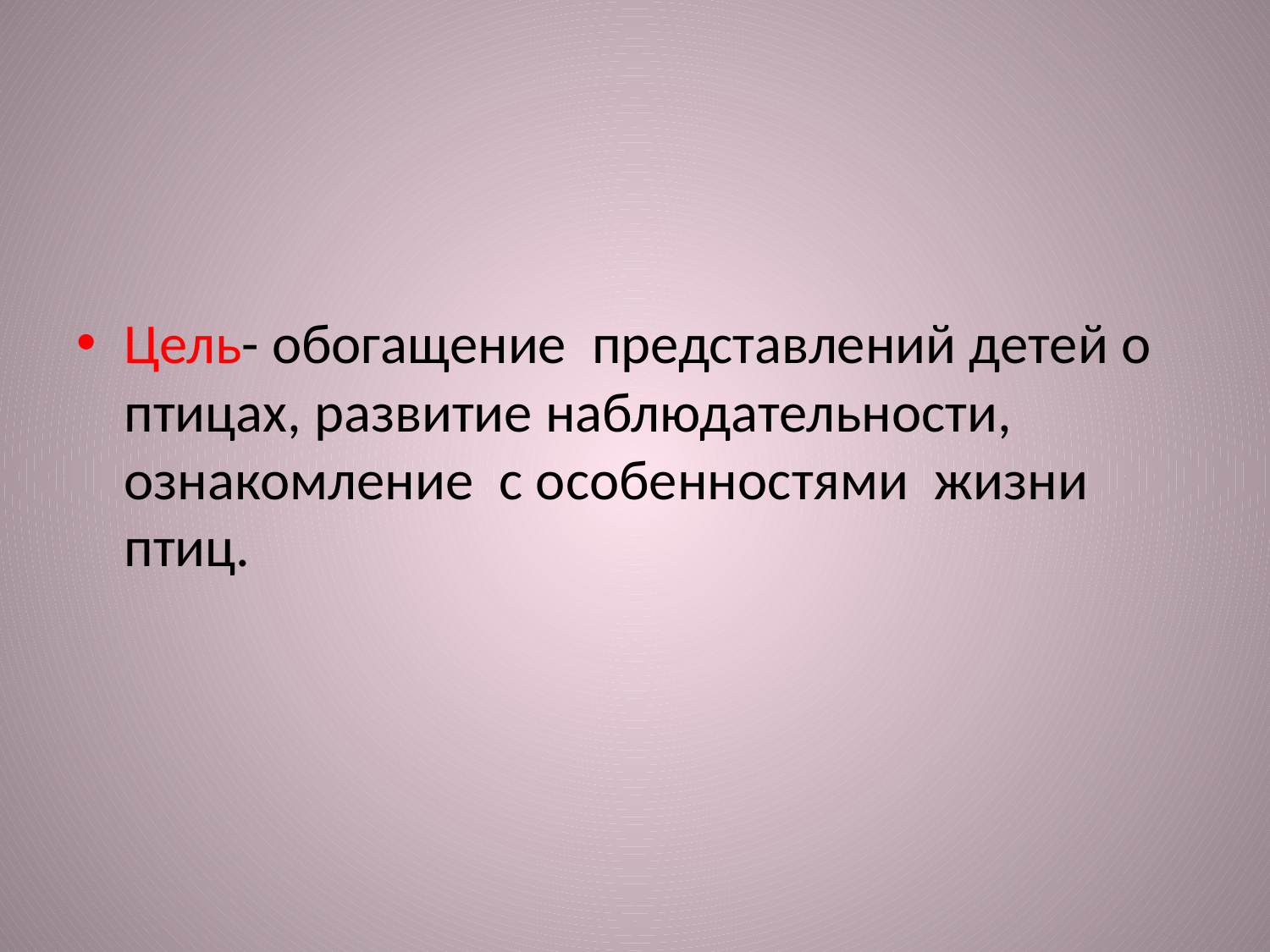

Цель- обогащение  представлений детей о птицах, развитие наблюдательности, ознакомление  с особенностями  жизни птиц.